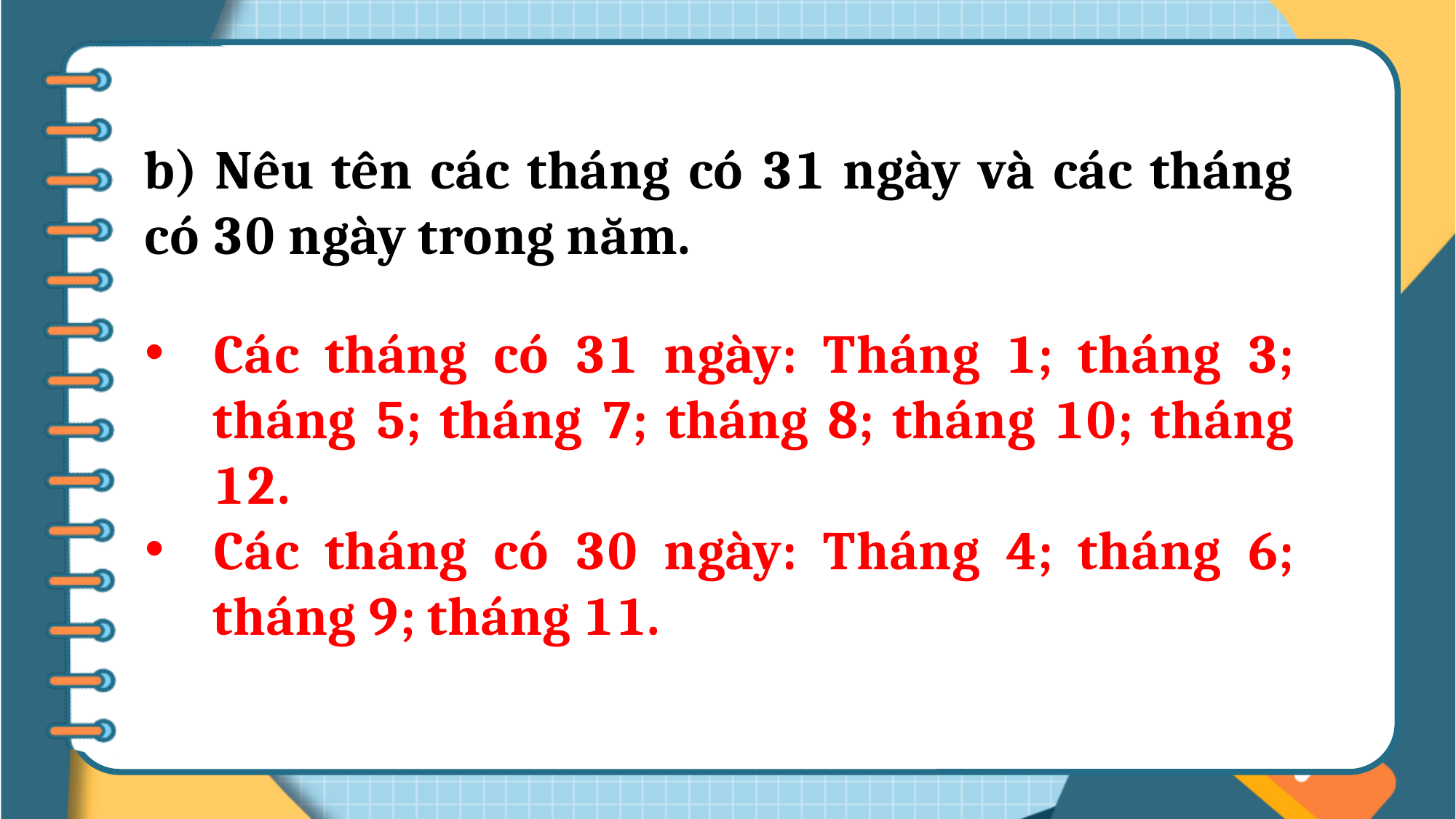

b) Nêu tên các tháng có 31 ngày và các tháng có 30 ngày trong năm.
Các tháng có 31 ngày: Tháng 1; tháng 3; tháng 5; tháng 7; tháng 8; tháng 10; tháng 12.
Các tháng có 30 ngày: Tháng 4; tháng 6; tháng 9; tháng 11.